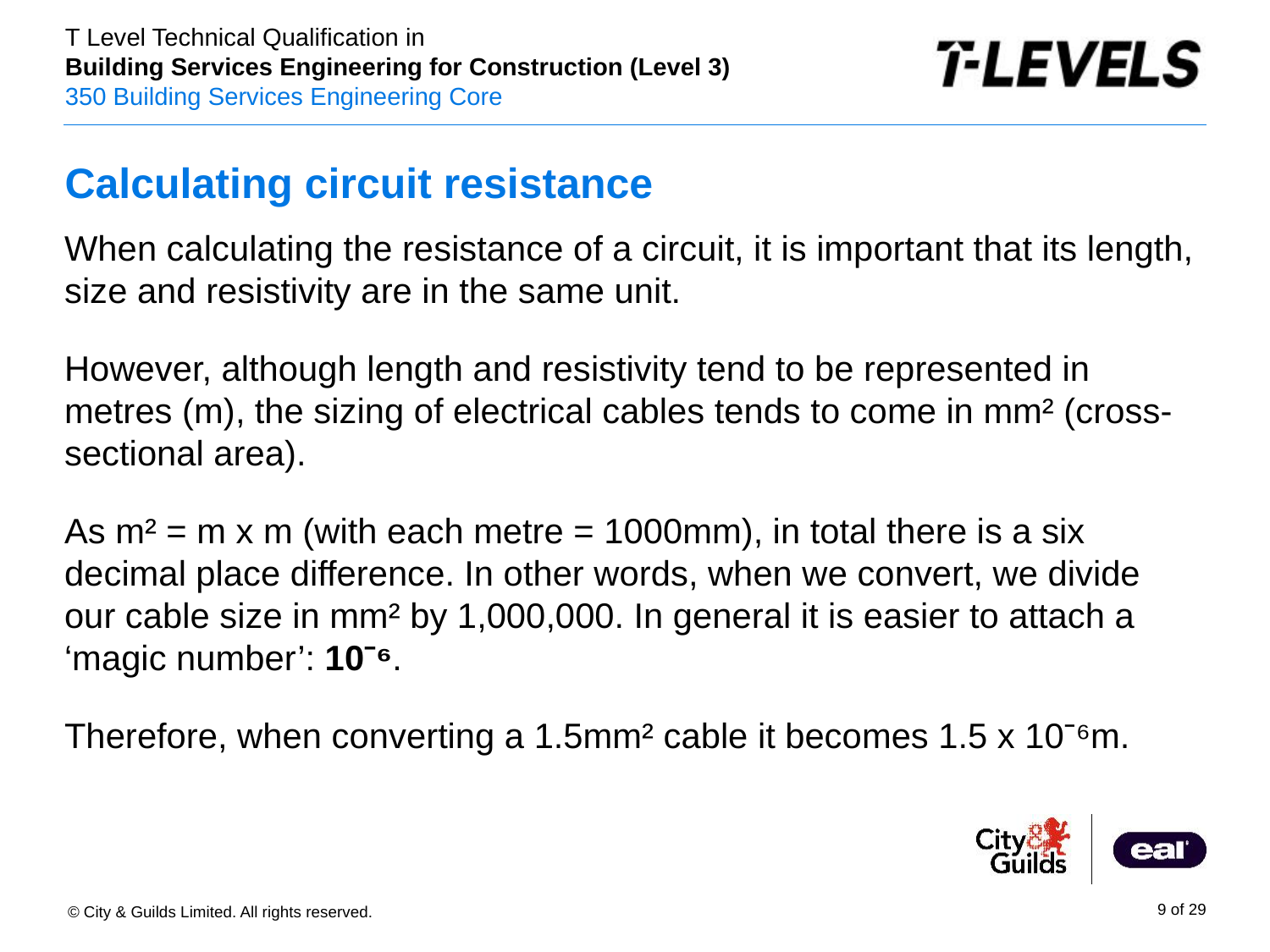

# Calculating circuit resistance
When calculating the resistance of a circuit, it is important that its length, size and resistivity are in the same unit.
However, although length and resistivity tend to be represented in metres (m), the sizing of electrical cables tends to come in mm² (cross-sectional area).
As m² = m x m (with each metre = 1000mm), in total there is a six decimal place difference. In other words, when we convert, we divide our cable size in mm² by 1,000,000. In general it is easier to attach a ‘magic number’: 10ˉ⁶.
Therefore, when converting a 1.5mm² cable it becomes 1.5 x 10ˉ⁶m.